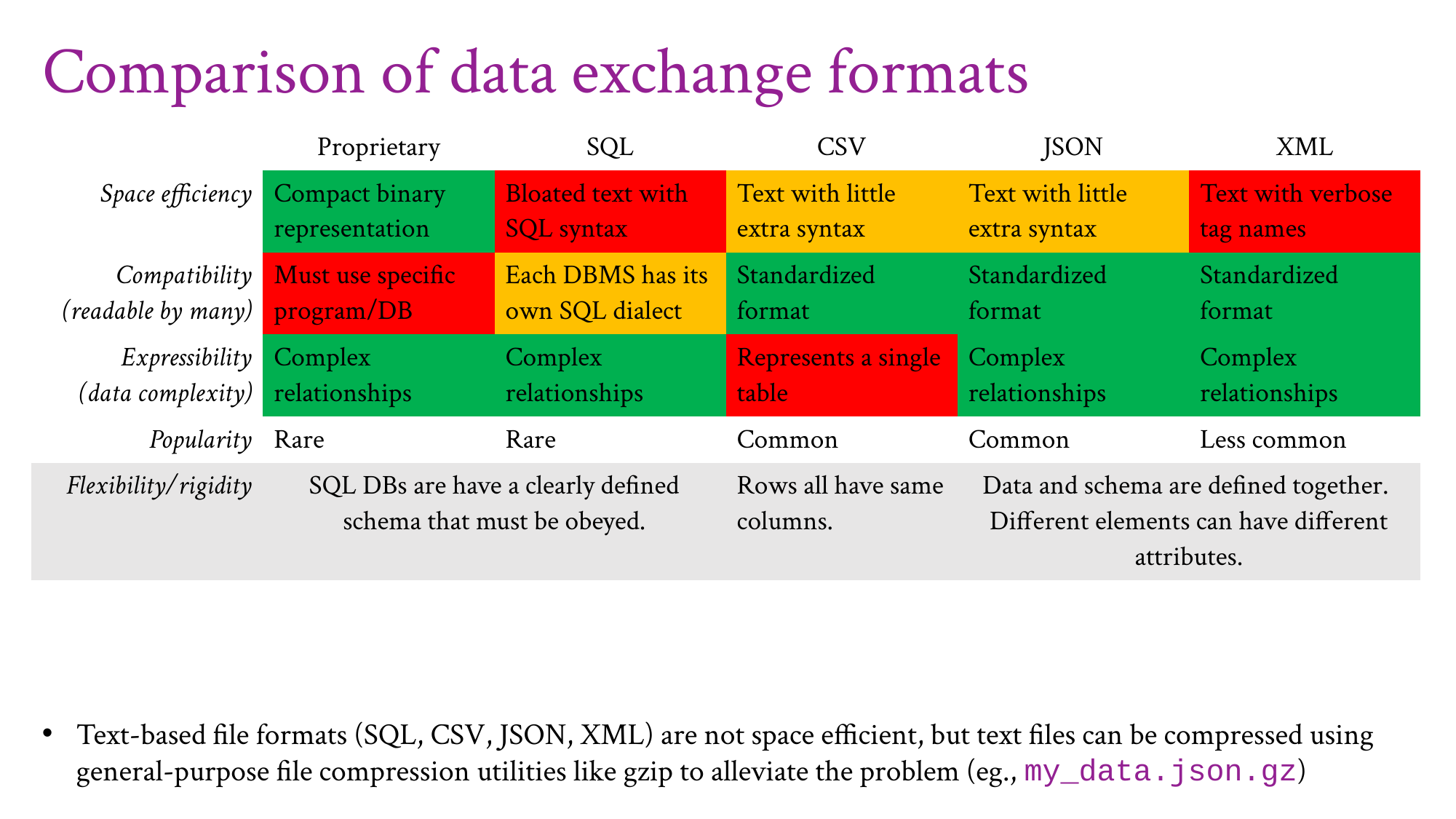

# Comparison of data exchange formats
|  | Proprietary | SQL | CSV | JSON | XML |
| --- | --- | --- | --- | --- | --- |
| Space efficiency | Compact binary representation | Bloated text with SQL syntax | Text with little extra syntax | Text with little extra syntax | Text with verbose tag names |
| Compatibility (readable by many) | Must use specific program/DB | Each DBMS has its own SQL dialect | Standardized format | Standardized format | Standardized format |
| Expressibility (data complexity) | Complex relationships | Complex relationships | Represents a single table | Complex relationships | Complex relationships |
| Popularity | Rare | Rare | Common | Common | Less common |
| Flexibility/rigidity | SQL DBs are have a clearly defined schema that must be obeyed. |  | Rows all have same columns. | Data and schema are defined together. Different elements can have different attributes. |  |
Text-based file formats (SQL, CSV, JSON, XML) are not space efficient, but text files can be compressed using general-purpose file compression utilities like gzip to alleviate the problem (eg., my_data.json.gz)